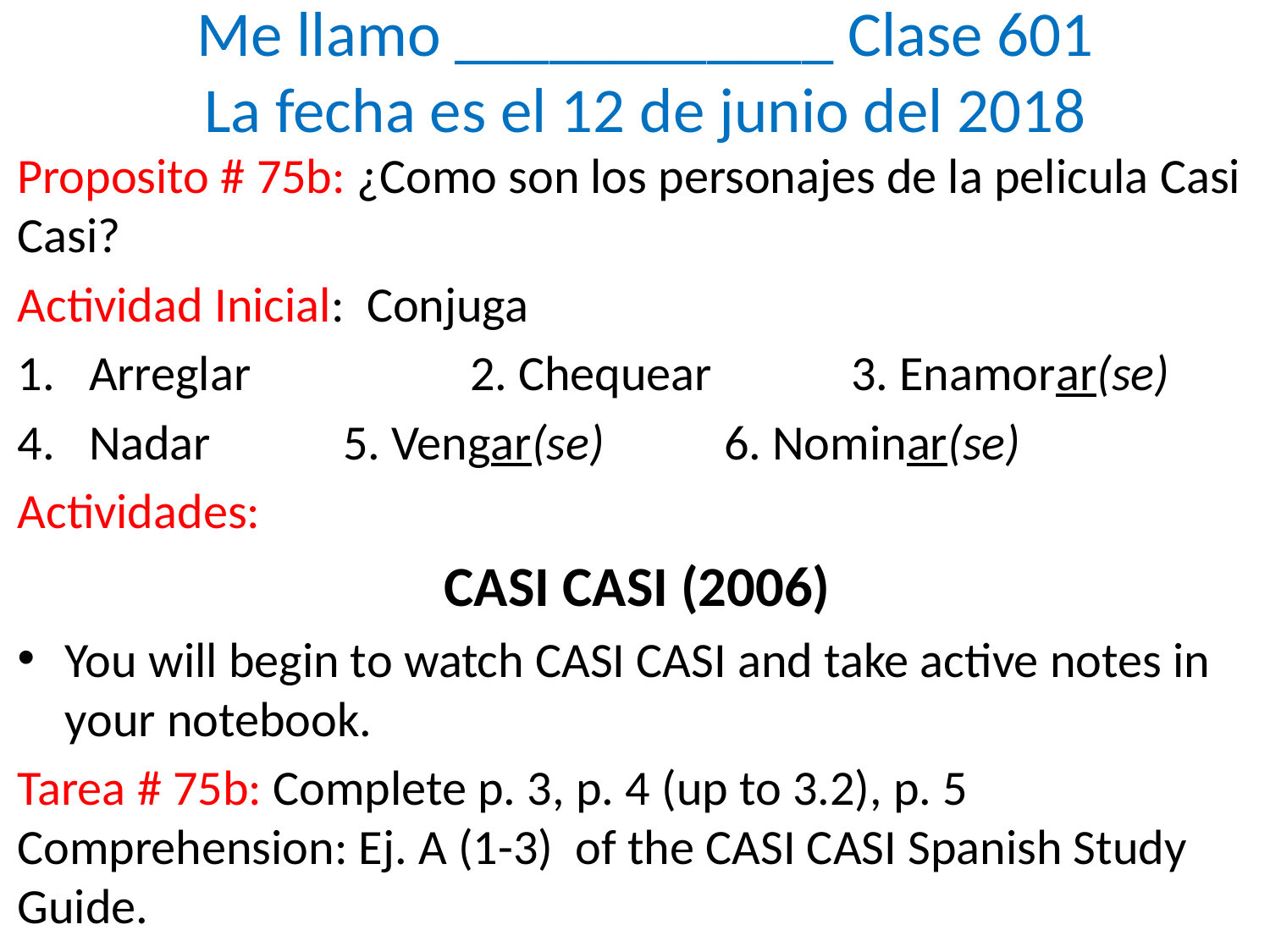

# Me llamo ____________ Clase 601 La fecha es el 12 de junio del 2018
Proposito # 75b: ¿Como son los personajes de la pelicula Casi Casi?
Actividad Inicial:  Conjuga
Arreglar		2. Chequear	  	3. Enamorar(se)
Nadar		5. Vengar(se)  	6. Nominar(se)
Actividades:
CASI CASI (2006)
You will begin to watch CASI CASI and take active notes in your notebook.
Tarea # 75b: Complete p. 3, p. 4 (up to 3.2), p. 5 Comprehension: Ej. A (1-3)  of the CASI CASI Spanish Study Guide.